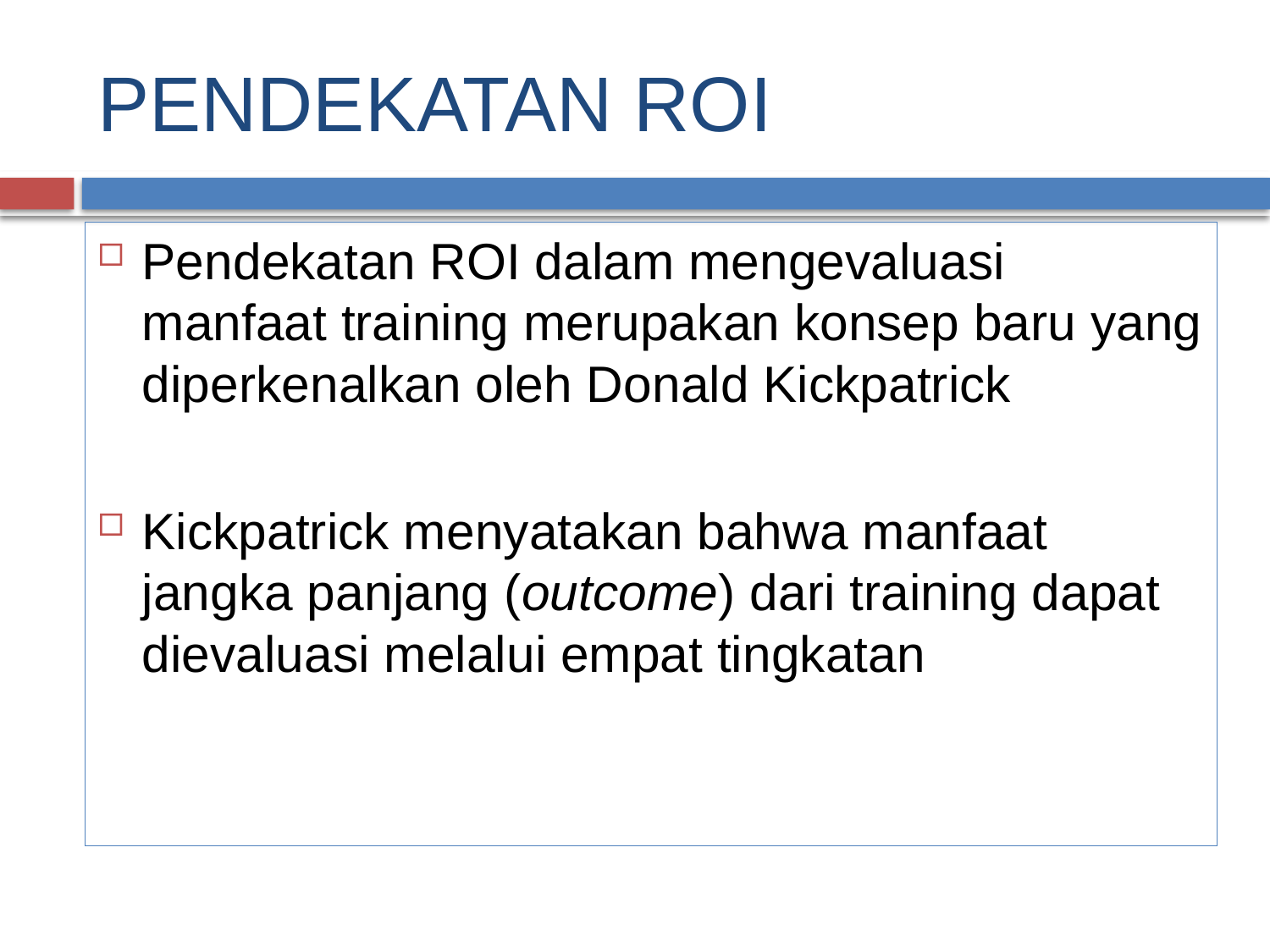

# PENDEKATAN ROI
Pendekatan ROI dalam mengevaluasi manfaat training merupakan konsep baru yang diperkenalkan oleh Donald Kickpatrick

Kickpatrick menyatakan bahwa manfaat jangka panjang (outcome) dari training dapat dievaluasi melalui empat tingkatan